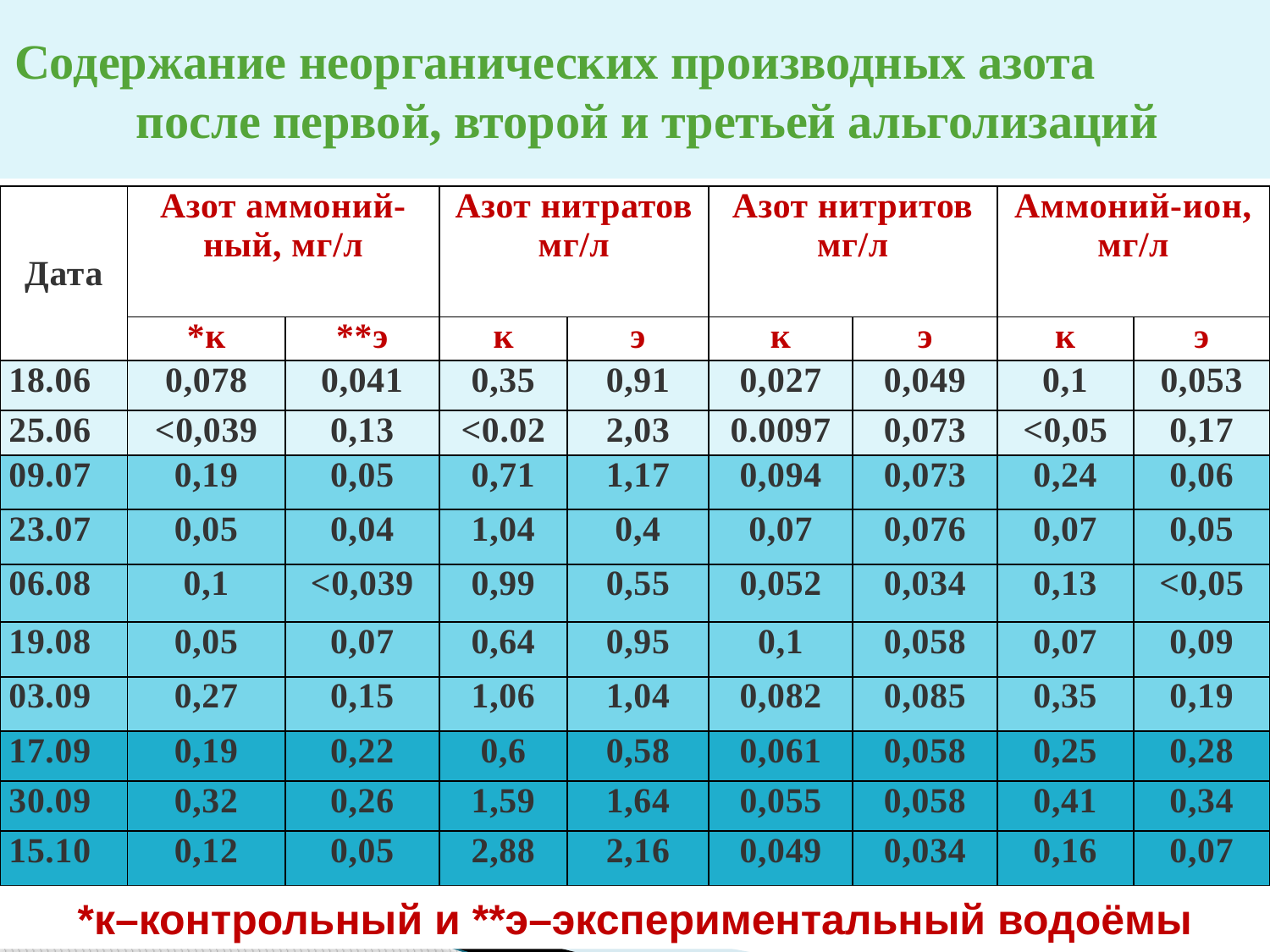

# Содержание неорганических производных азота                после первой, второй и третьей альголизаций
| Дата | Азот аммоний-ный, мг/л |  | Азот нитратов мг/л |  | Азот нитритов мг/л |  | Аммоний-ион, мг/л |  |
| --- | --- | --- | --- | --- | --- | --- | --- | --- |
|  | \*к | \*\*э | к | э | к | э | к | э |
| 18.06 | 0,078 | 0,041 | 0,35 | 0,91 | 0,027 | 0,049 | 0,1 | 0,053 |
| 25.06 | <0,039 | 0,13 | <0.02 | 2,03 | 0.0097 | 0,073 | <0,05 | 0,17 |
| 09.07 | 0,19 | 0,05 | 0,71 | 1,17 | 0,094 | 0,073 | 0,24 | 0,06 |
| 23.07 | 0,05 | 0,04 | 1,04 | 0,4 | 0,07 | 0,076 | 0,07 | 0,05 |
| 06.08 | 0,1 | <0,039 | 0,99 | 0,55 | 0,052 | 0,034 | 0,13 | <0,05 |
| 19.08 | 0,05 | 0,07 | 0,64 | 0,95 | 0,1 | 0,058 | 0,07 | 0,09 |
| 03.09 | 0,27 | 0,15 | 1,06 | 1,04 | 0,082 | 0,085 | 0,35 | 0,19 |
| 17.09 | 0,19 | 0,22 | 0,6 | 0,58 | 0,061 | 0,058 | 0,25 | 0,28 |
| 30.09 | 0,32 | 0,26 | 1,59 | 1,64 | 0,055 | 0,058 | 0,41 | 0,34 |
| 15.10 | 0,12 | 0,05 | 2,88 | 2,16 | 0,049 | 0,034 | 0,16 | 0,07 |

*к–контрольный и **э–экспериментальный водоёмы